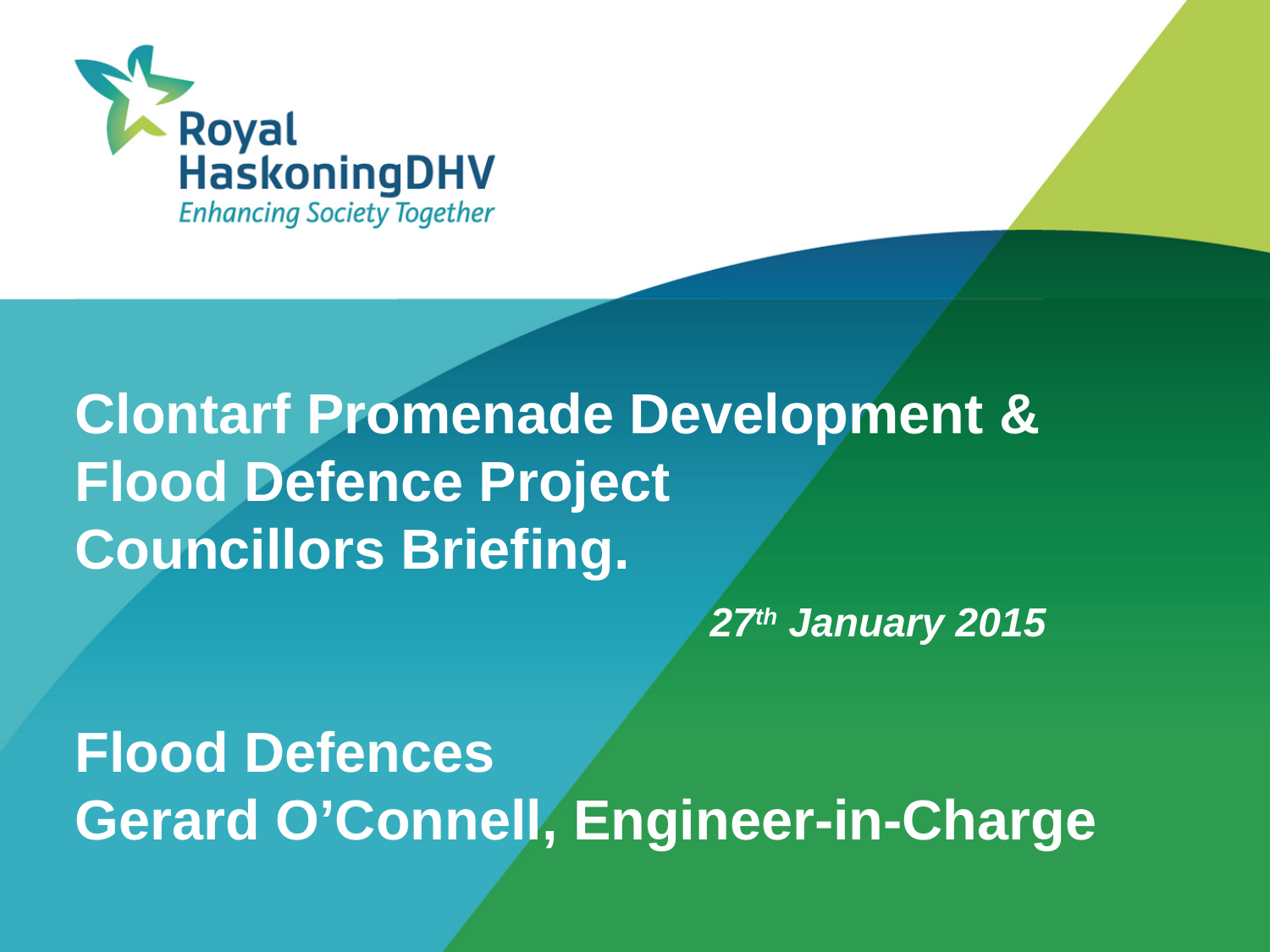

# Clontarf Promenade Development & Flood Defence Project Councillors Briefing. 27th January 2015 Flood Defences Gerard O’Connell, Engineer-in-Charge